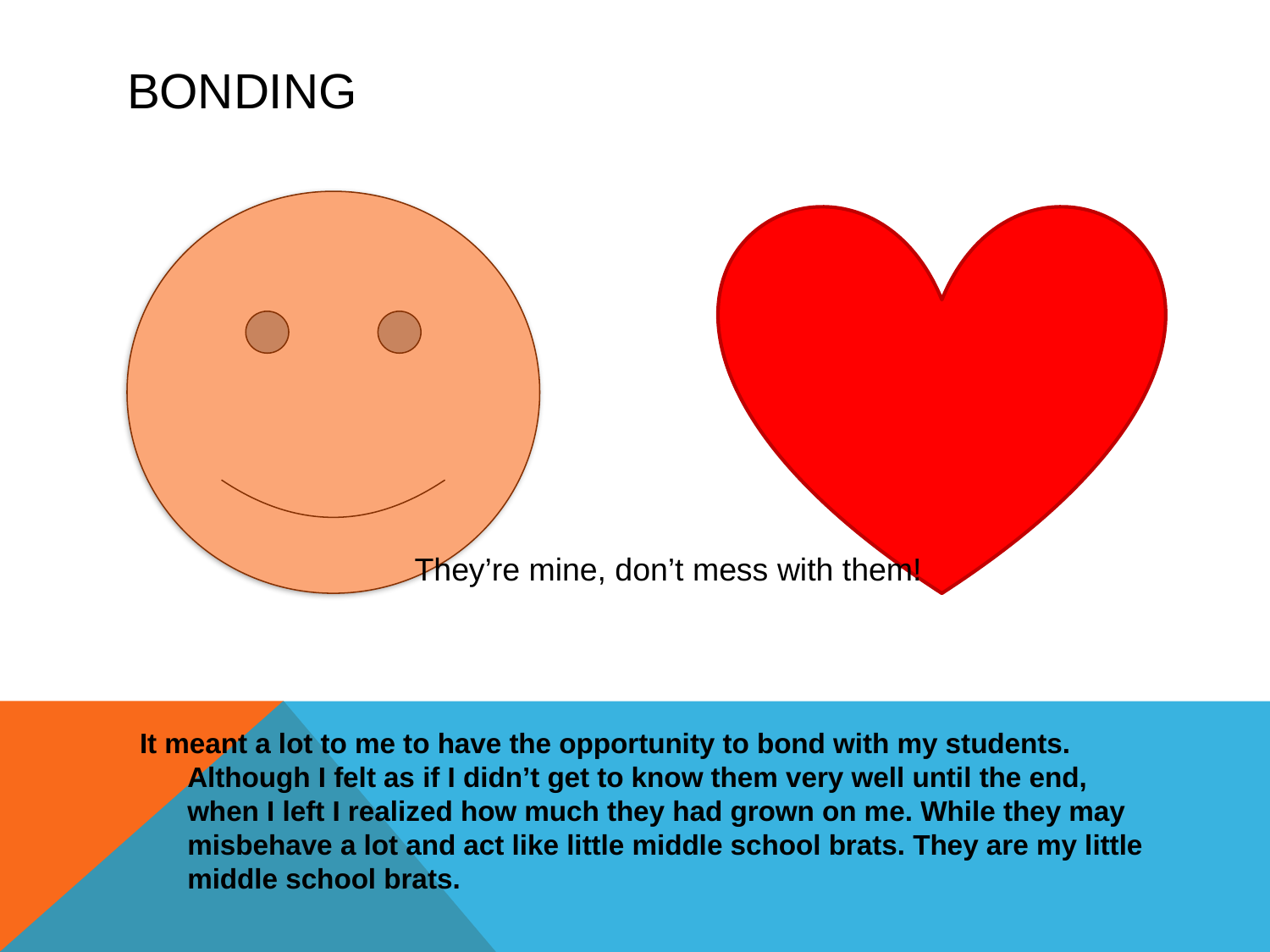

# Bonding

They’re mine, don’t mess with them!
It meant a lot to me to have the opportunity to bond with my students. Although I felt as if I didn’t get to know them very well until the end, when I left I realized how much they had grown on me. While they may misbehave a lot and act like little middle school brats. They are my little middle school brats.